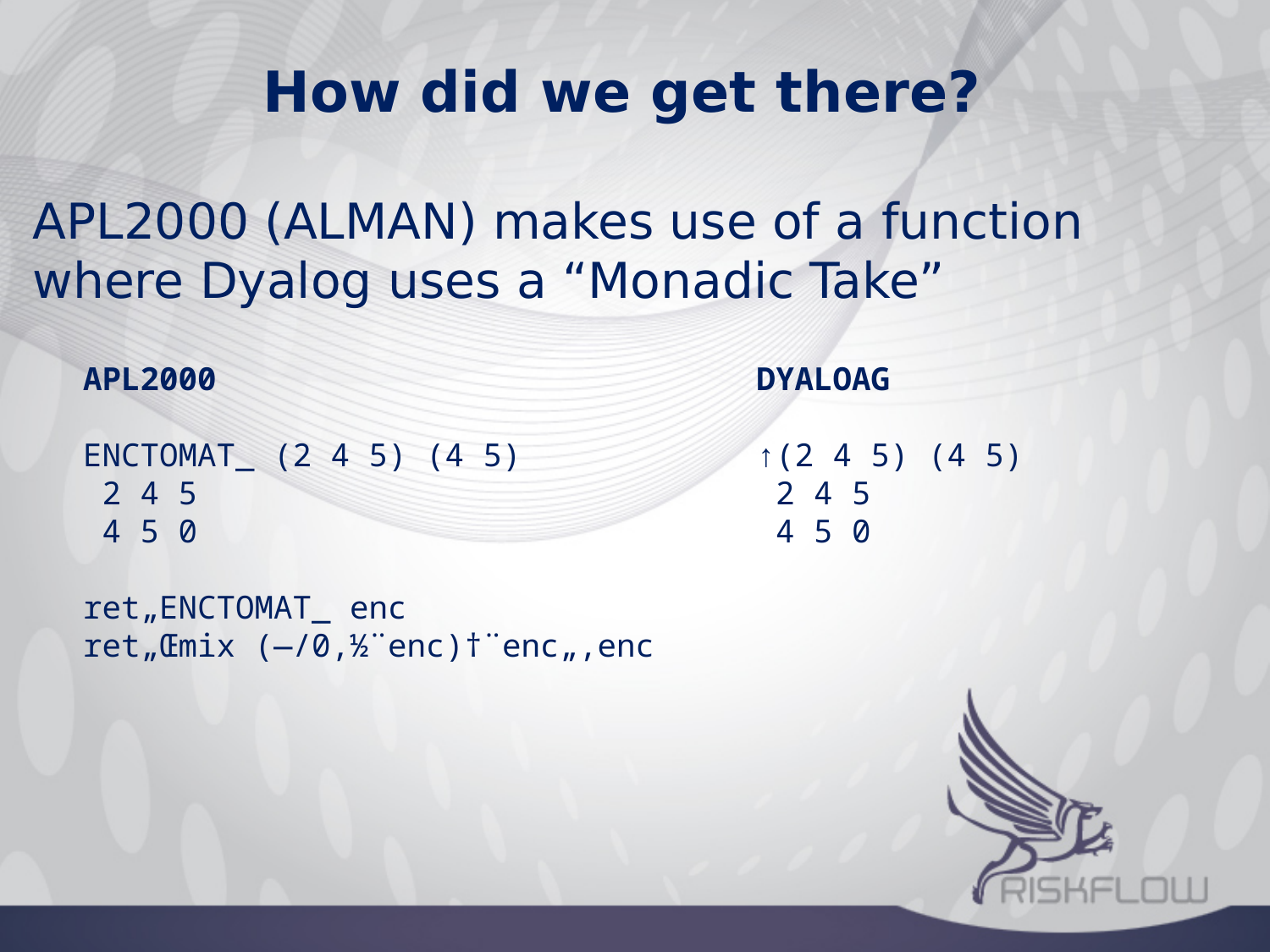

How did we get there?
APL2000 (ALMAN) makes use of a function where Dyalog uses a “Monadic Take”
APL2000

ENCTOMAT_ (2 4 5) (4 5)
 2 4 5
 4 5 0

ret„ENCTOMAT_ enc
ret„Œmix (—/0,½¨enc)†¨enc„,enc

DYALOAG

↑(2 4 5) (4 5)
 2 4 5
 4 5 0